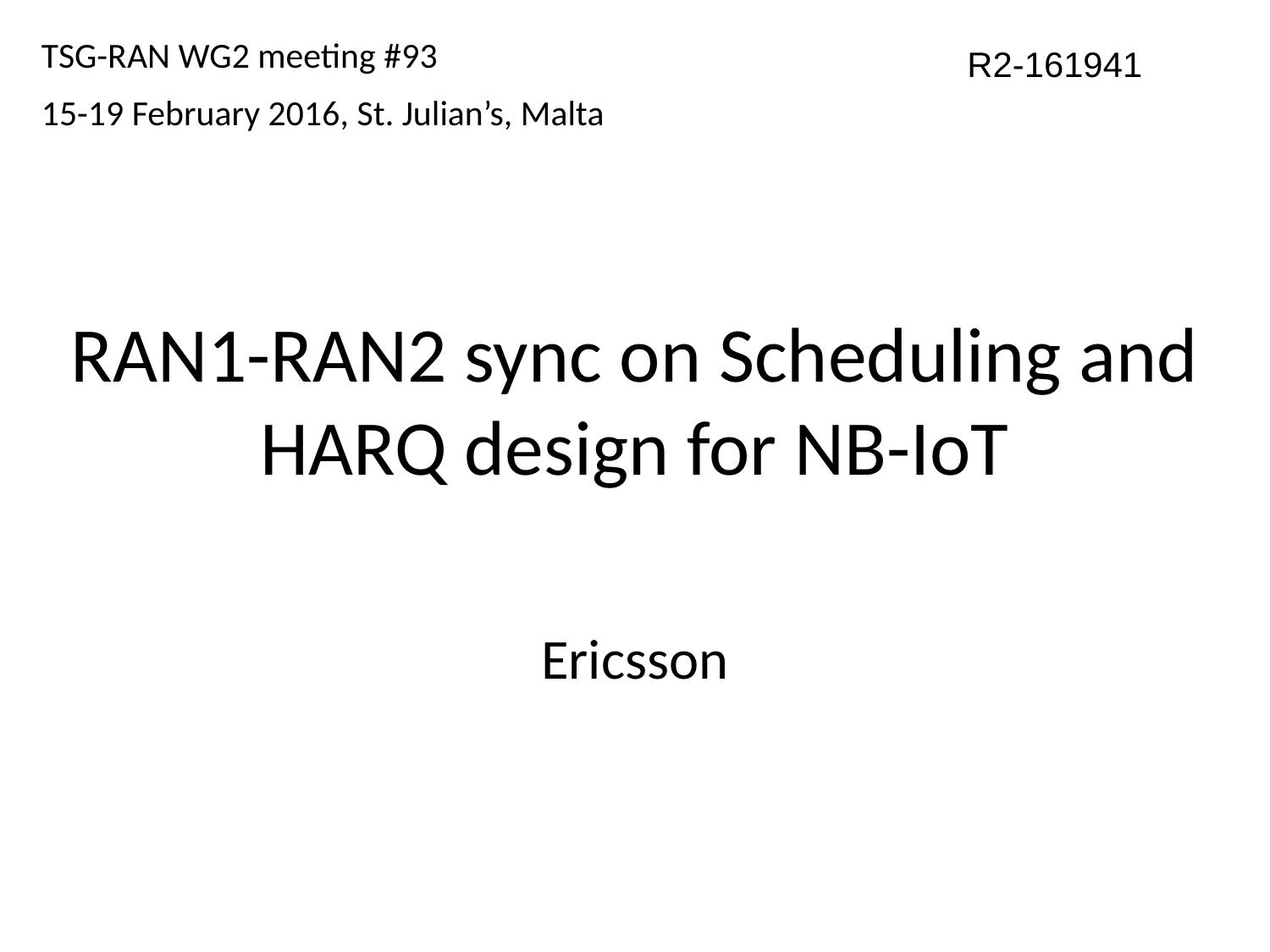

TSG-RAN WG2 meeting #93
15-19 February 2016, St. Julian’s, Malta
R2-161941
# RAN1-RAN2 sync on Scheduling and HARQ design for NB-IoT
Ericsson